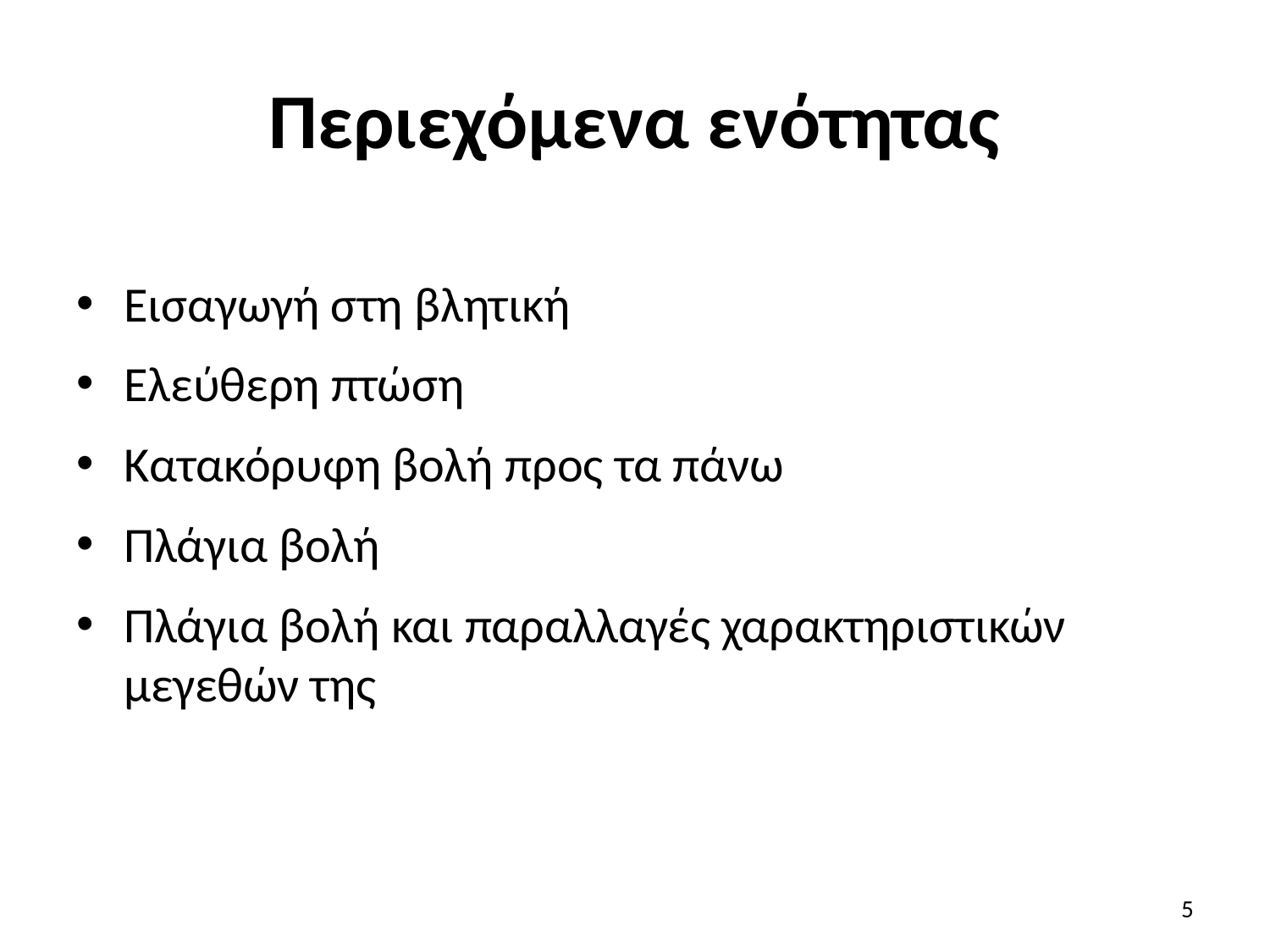

# Περιεχόμενα ενότητας
Εισαγωγή στη βλητική
Ελεύθερη πτώση
Κατακόρυφη βολή προς τα πάνω
Πλάγια βολή
Πλάγια βολή και παραλλαγές χαρακτηριστικών μεγεθών της
5